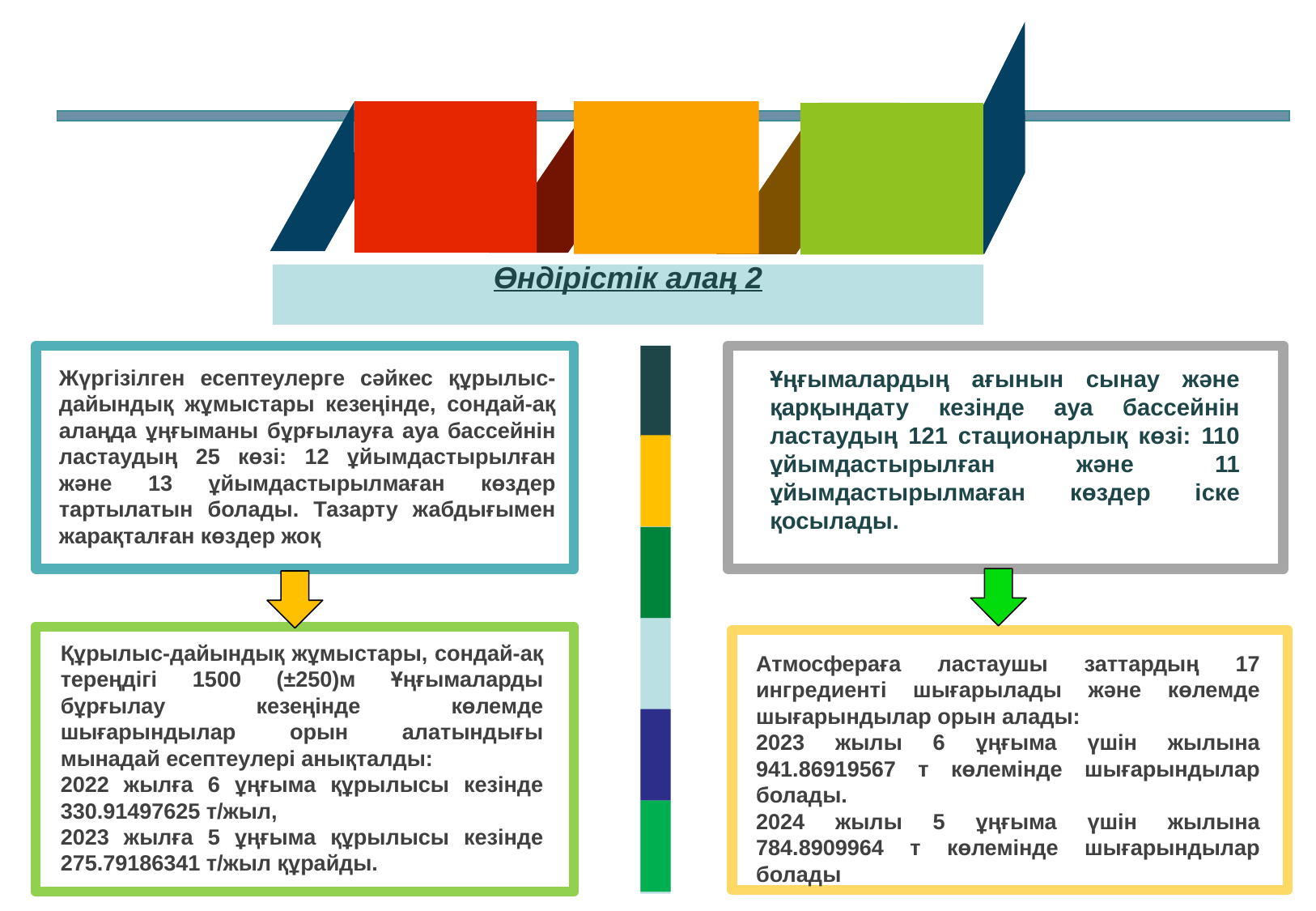

Өндірістік алаң 2

Жүргізілген есептеулерге сәйкес құрылыс-дайындық жұмыстары кезеңінде, сондай-ақ алаңда ұңғыманы бұрғылауға ауа бассейнін ластаудың 25 көзі: 12 ұйымдастырылған және 13 ұйымдастырылмаған көздер тартылатын болады. Тазарту жабдығымен жарақталған көздер жоқ

Ұңғымалардың ағынын сынау және қарқындату кезінде ауа бассейнін ластаудың 121 стационарлық көзі: 110 ұйымдастырылған және 11 ұйымдастырылмаған көздер іске қосылады.

Құрылыс-дайындық жұмыстары, сондай-ақ тереңдігі 1500 (±250)м Ұңғымаларды бұрғылау кезеңінде көлемде шығарындылар орын алатындығы мынадай есептеулері анықталды:
2022 жылға 6 ұңғыма құрылысы кезінде 330.91497625 т/жыл,
2023 жылға 5 ұңғыма құрылысы кезінде 275.79186341 т/жыл құрайды.

Атмосфераға ластаушы заттардың 17 ингредиенті шығарылады және көлемде шығарындылар орын алады:
2023 жылы 6 ұңғыма үшін жылына 941.86919567 т көлемінде шығарындылар болады.
2024 жылы 5 ұңғыма үшін жылына 784.8909964 т көлемінде шығарындылар болады